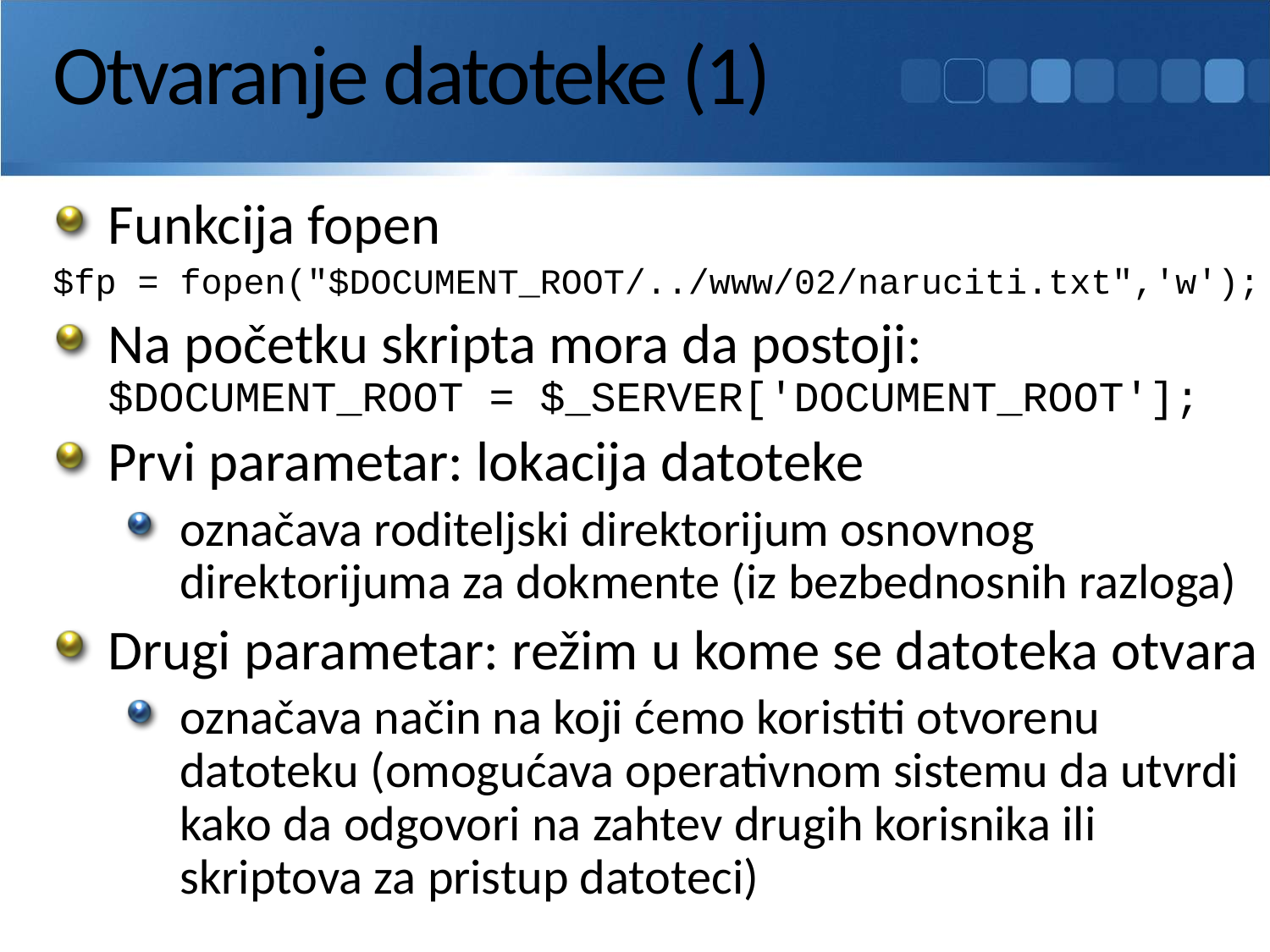

# Otvaranje datoteke (1)
Funkcija fopen
$fp = fopen("$DOCUMENT_ROOT/../www/02/naruciti.txt",'w');
Na početku skripta mora da postoji:
$DOCUMENT_ROOT = $_SERVER['DOCUMENT_ROOT'];
Prvi parametar: lokacija datoteke
označava roditeljski direktorijum osnovnog direktorijuma za dokmente (iz bezbednosnih razloga)
Drugi parametar: režim u kome se datoteka otvara
označava način na koji ćemo koristiti otvorenu datoteku (omogućava operativnom sistemu da utvrdi kako da odgovori na zahtev drugih korisnika ili skriptova za pristup datoteci)
Rad sa datotekama
122